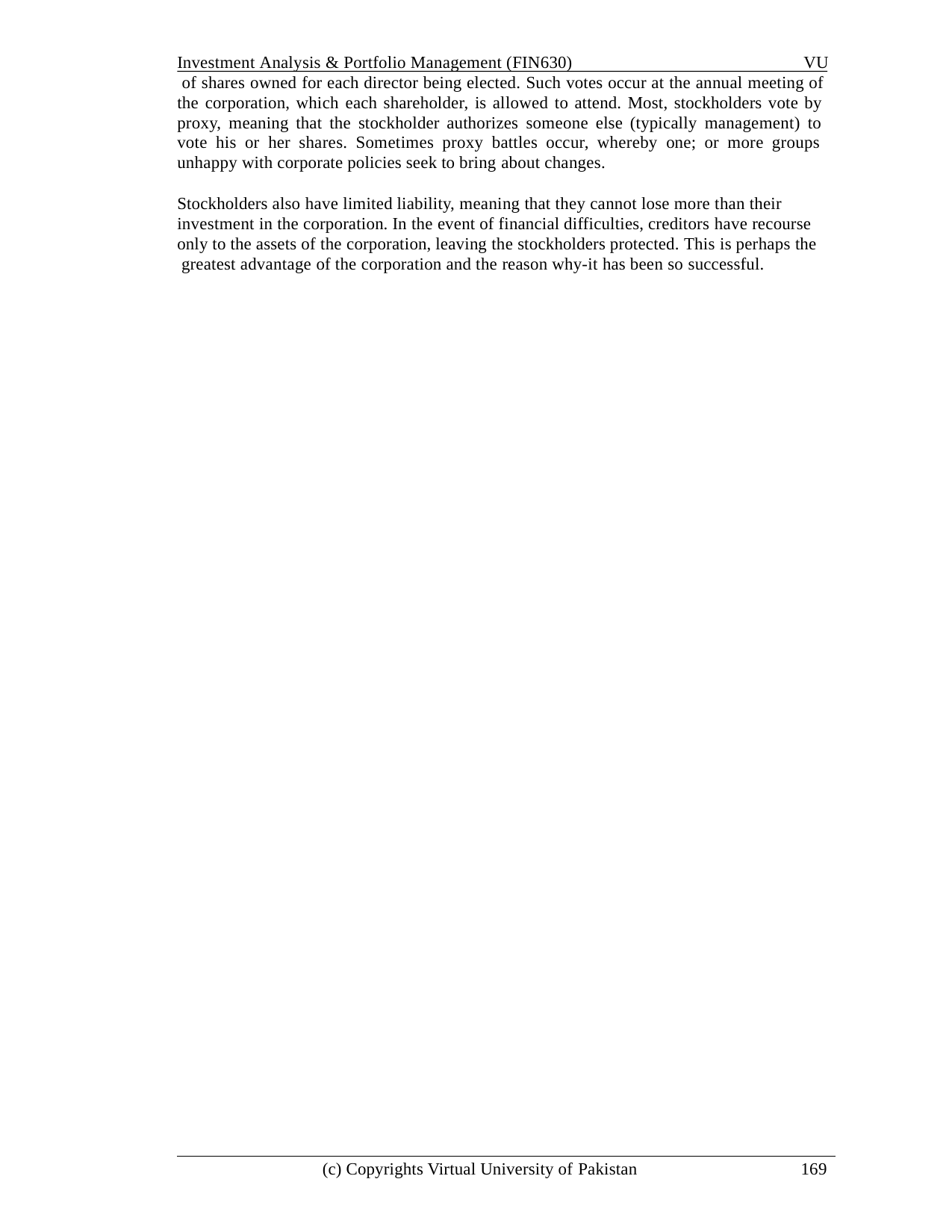

Investment Analysis & Portfolio Management (FIN630)	VU  of shares owned for each director being elected. Such votes occur at the annual meeting of  the corporation, which each shareholder, is allowed to attend. Most, stockholders vote by  proxy, meaning that the stockholder authorizes someone else (typically management) to  vote his or her shares. Sometimes proxy battles occur, whereby one; or more groups  unhappy with corporate policies seek to bring about changes.

Stockholders also have limited liability, meaning that they cannot lose more than their  investment in the corporation. In the event of financial difficulties, creditors have recourse  only to the assets of the corporation, leaving the stockholders protected. This is perhaps the  greatest advantage of the corporation and the reason why-it has been so successful.

(c) Copyrights Virtual University of Pakistan
169